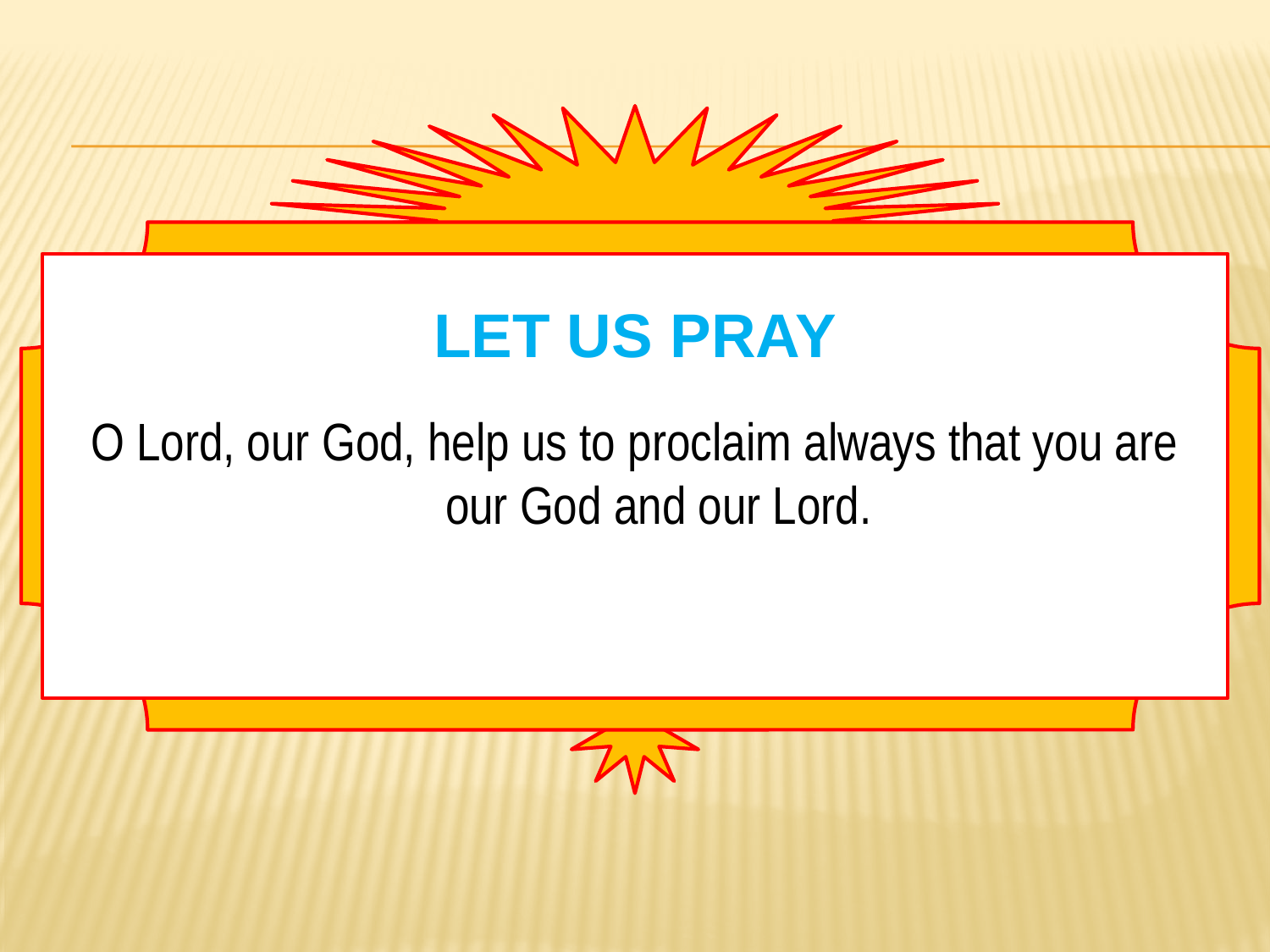

# Let us pray
O Lord, our God, help us to proclaim always that you are our God and our Lord.